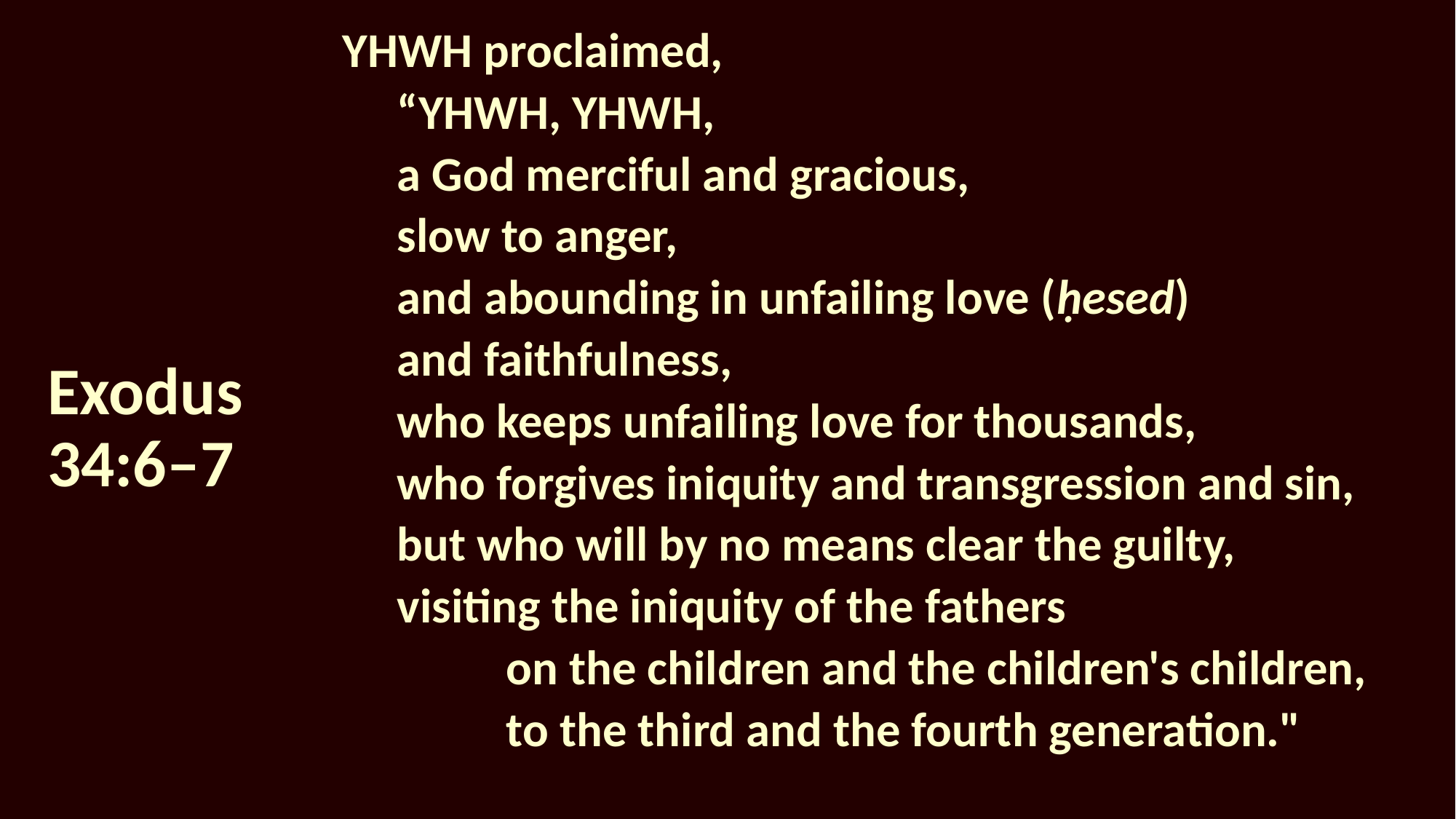

YHWH proclaimed,
	“YHWH, YHWH,
	a God merciful and gracious,
	slow to anger,
	and abounding in unfailing love (ḥesed)
	and faithfulness,
	who keeps unfailing love for thousands,
	who forgives iniquity and transgression and sin,
	but who will by no means clear the guilty,
	visiting the iniquity of the fathers
		on the children and the children's children,
		to the third and the fourth generation."
# Exodus 34:6–7